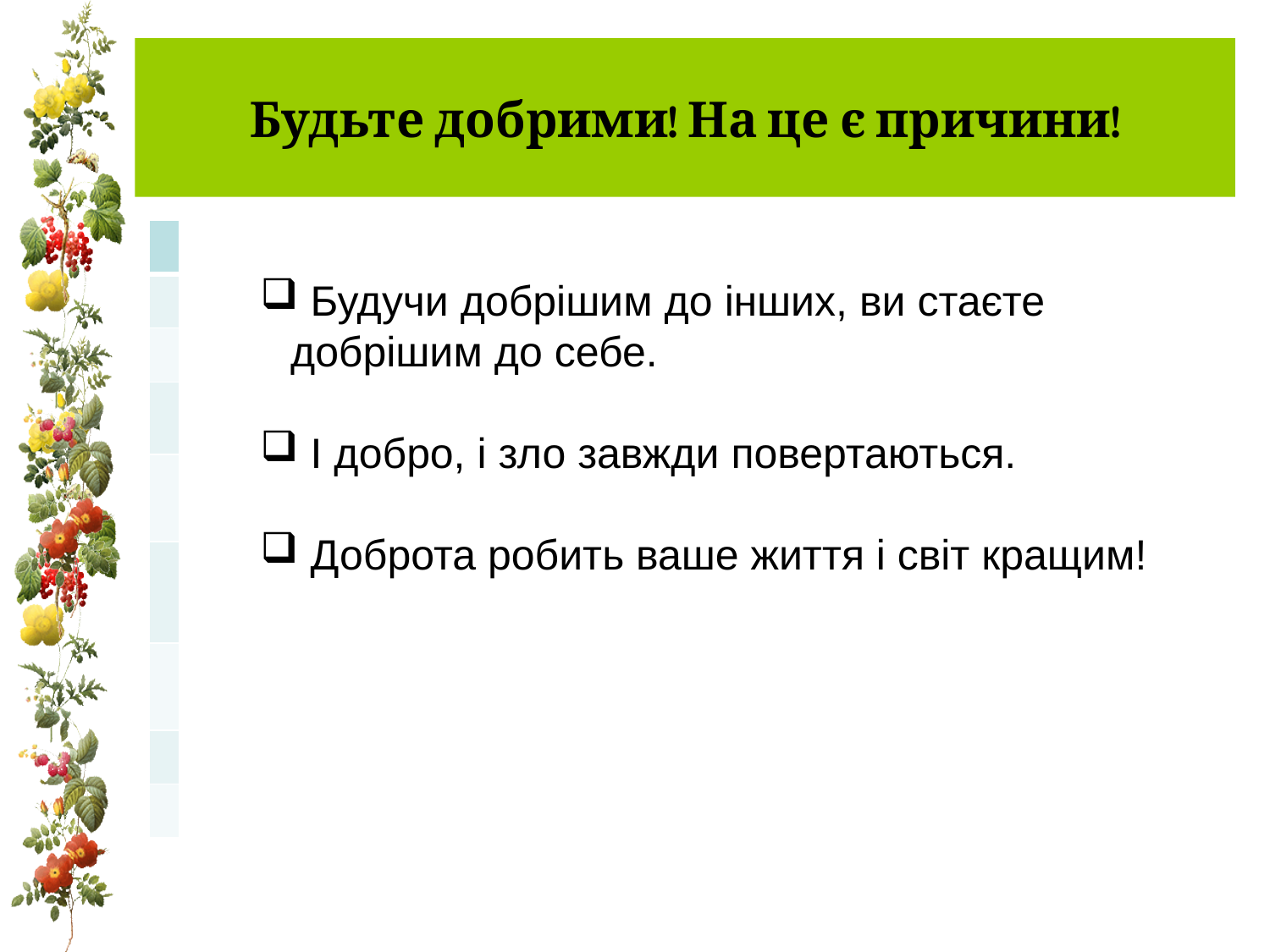

# Будьте добрими! На це є причини!
|  |
| --- |
|  |
|  |
|  |
|  |
|  |
|  |
|  |
|  |
 Будучи добрішим до інших, ви стаєте добрішим до себе.

 І добро, і зло завжди повертаються.

 Доброта робить ваше життя і світ кращим!